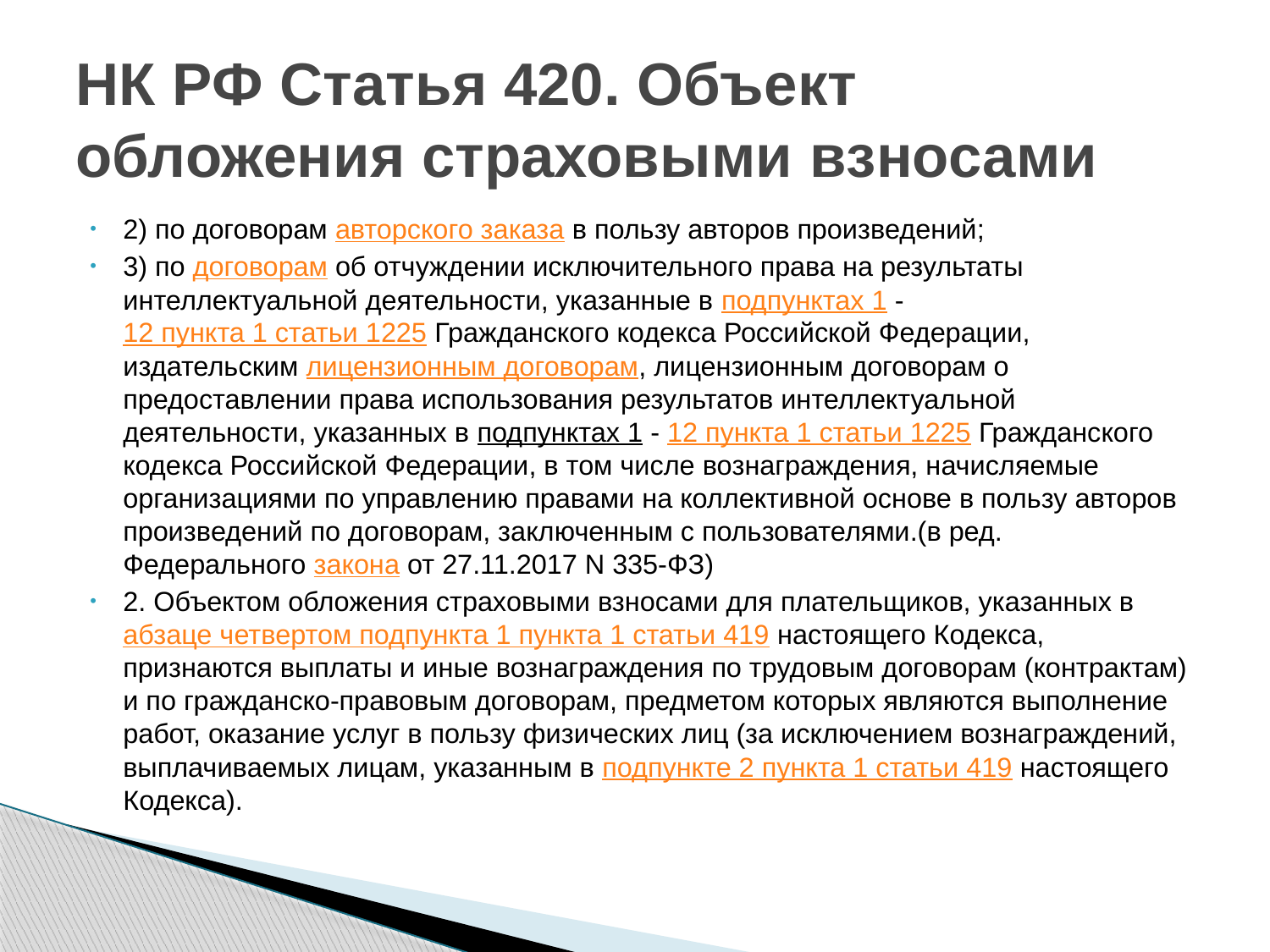

# НК РФ Статья 420. Объект обложения страховыми взносами
2) по договорам авторского заказа в пользу авторов произведений;
3) по договорам об отчуждении исключительного права на результаты интеллектуальной деятельности, указанные в подпунктах 1 - 12 пункта 1 статьи 1225 Гражданского кодекса Российской Федерации, издательским лицензионным договорам, лицензионным договорам о предоставлении права использования результатов интеллектуальной деятельности, указанных в подпунктах 1 - 12 пункта 1 статьи 1225 Гражданского кодекса Российской Федерации, в том числе вознаграждения, начисляемые организациями по управлению правами на коллективной основе в пользу авторов произведений по договорам, заключенным с пользователями.(в ред. Федерального закона от 27.11.2017 N 335-ФЗ)
2. Объектом обложения страховыми взносами для плательщиков, указанных в абзаце четвертом подпункта 1 пункта 1 статьи 419 настоящего Кодекса, признаются выплаты и иные вознаграждения по трудовым договорам (контрактам) и по гражданско-правовым договорам, предметом которых являются выполнение работ, оказание услуг в пользу физических лиц (за исключением вознаграждений, выплачиваемых лицам, указанным в подпункте 2 пункта 1 статьи 419 настоящего Кодекса).